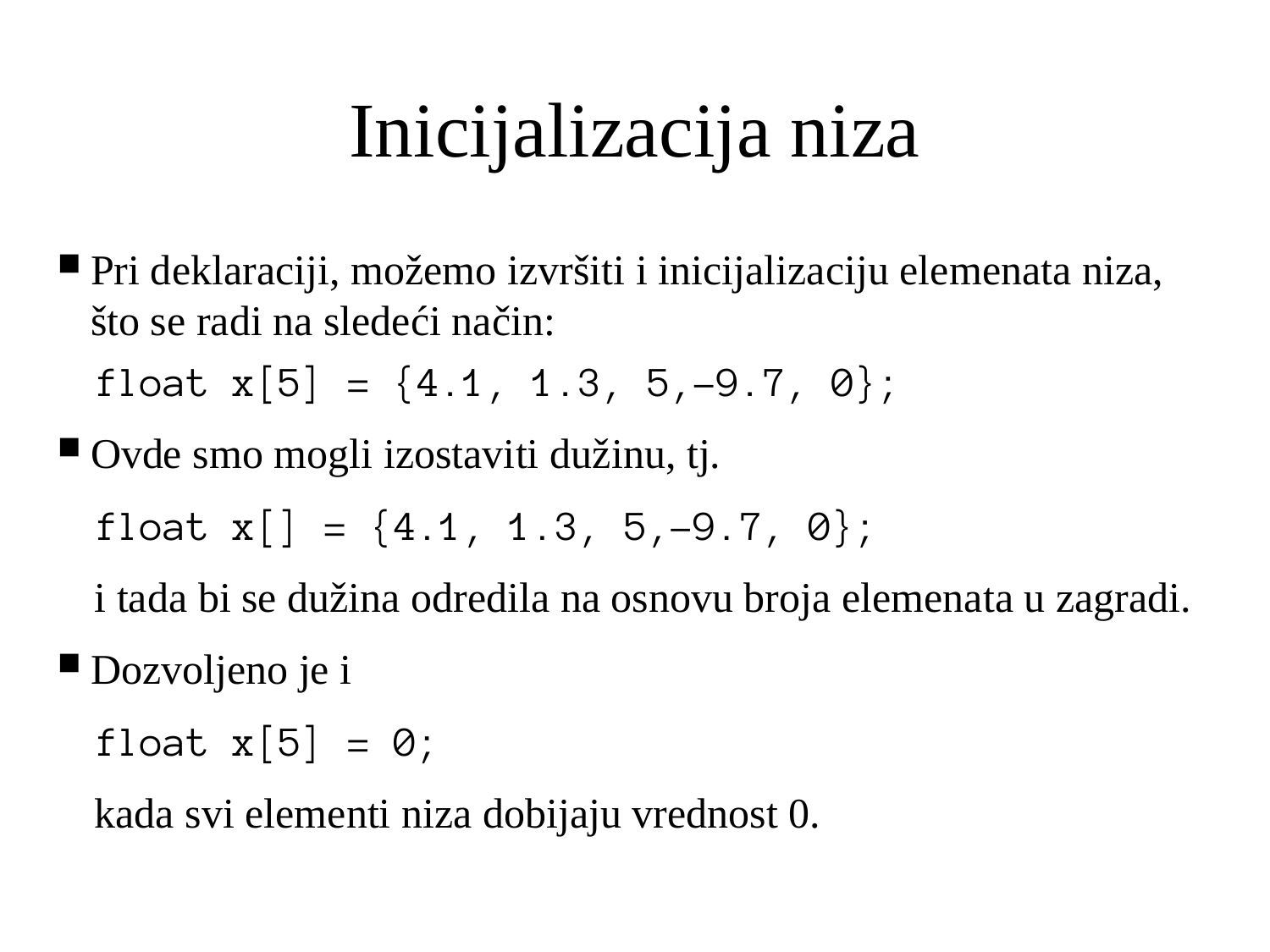

# Inicijalizacija niza
Pri deklaraciji, možemo izvršiti i inicijalizaciju elemenata niza, što se radi na sledeći način:
float x[5] = {4.1, 1.3, 5,-9.7, 0};
Ovde smo mogli izostaviti dužinu, tj.
float x[] = {4.1, 1.3, 5,-9.7, 0};
i tada bi se dužina odredila na osnovu broja elemenata u zagradi.
Dozvoljeno je i
float x[5] = 0;
kada svi elementi niza dobijaju vrednost 0.